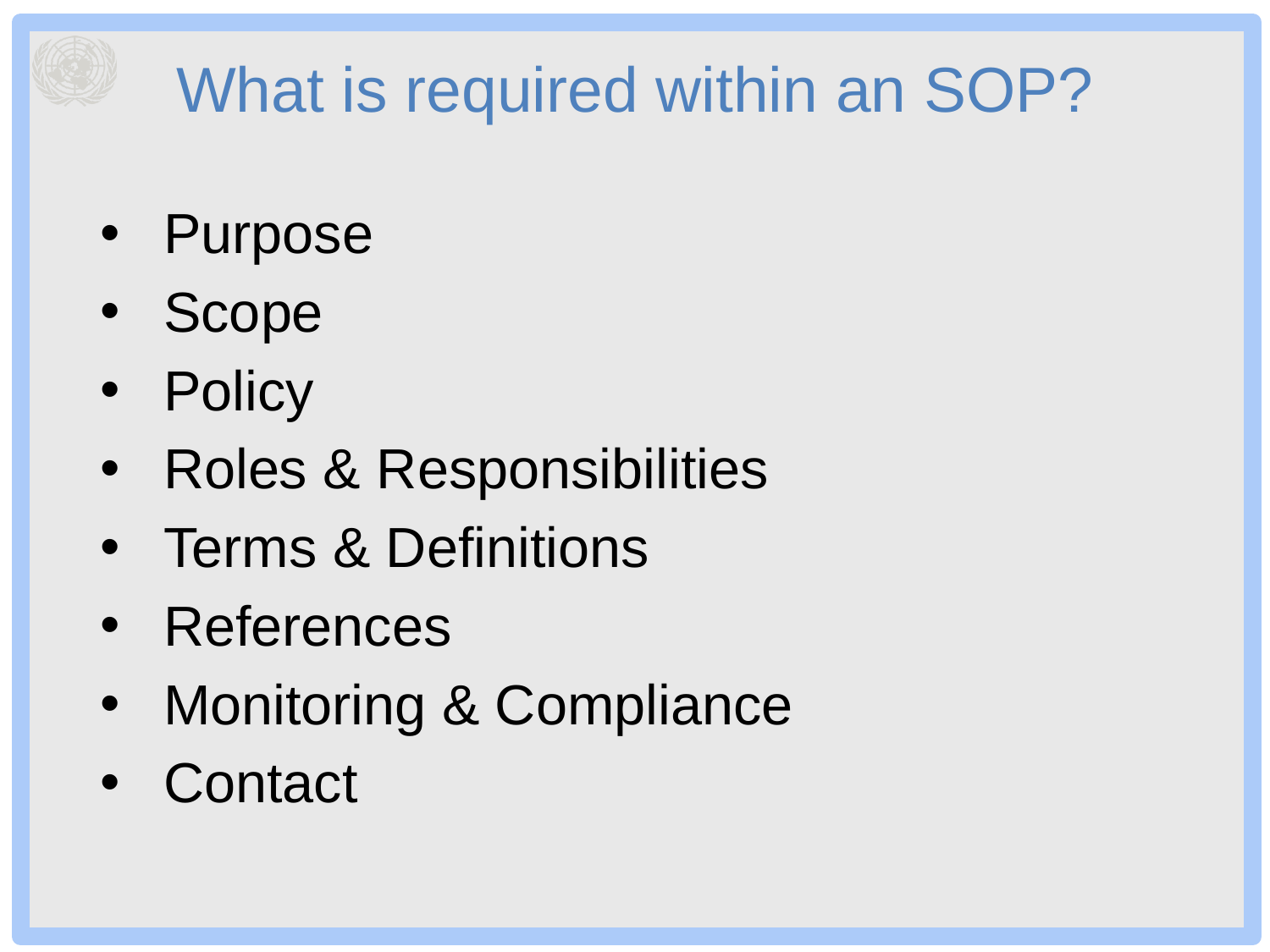

# What is required within an SOP?
Purpose
Scope
Policy
Roles & Responsibilities
Terms & Definitions
References
Monitoring & Compliance
Contact